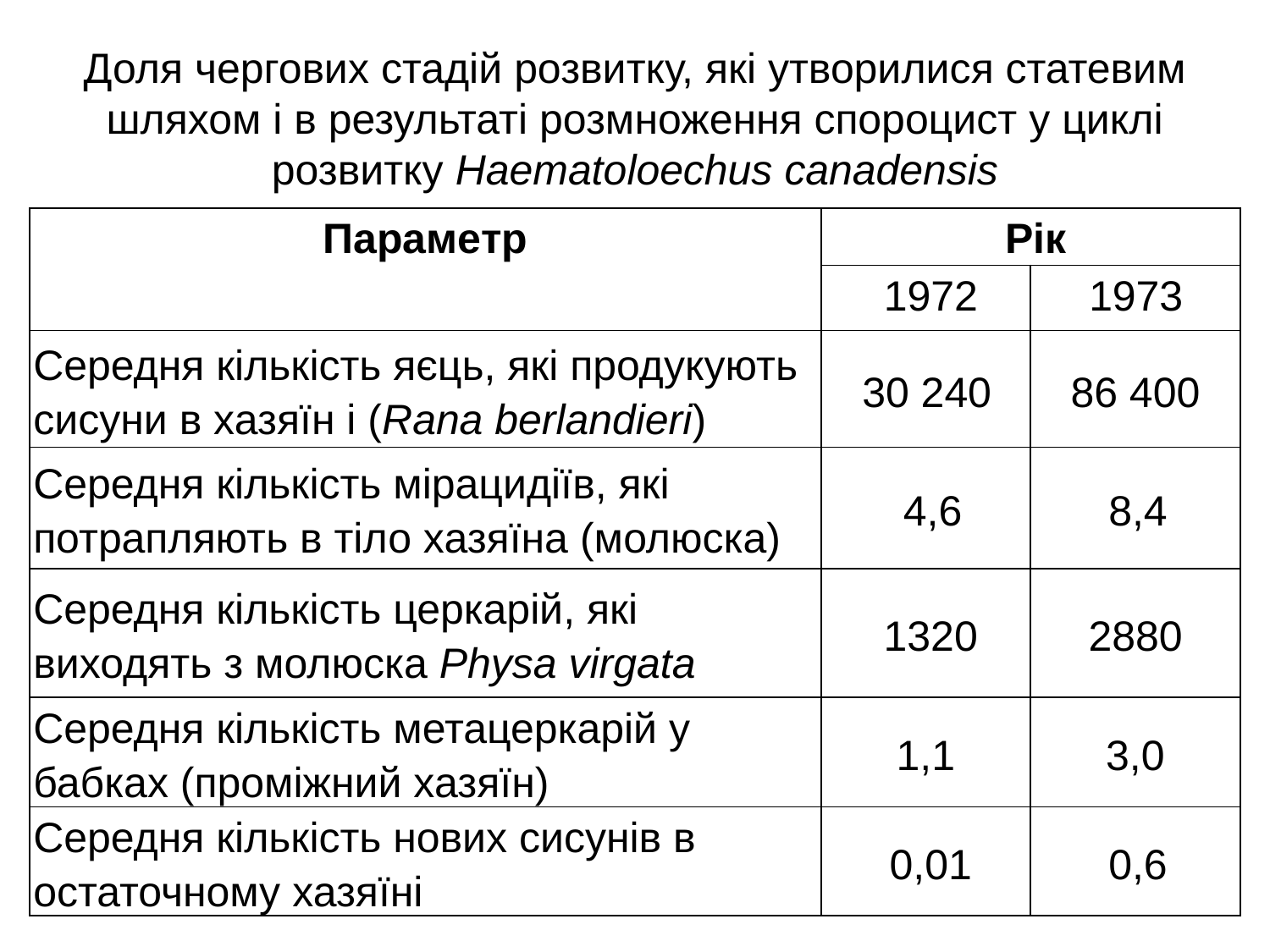

# Доля чергових стадій розвитку, які утворилися статевим шляхом і в результаті розмноження спороцист у циклі розвитку Haematoloechus canadensis
| Параметр | Рік |  |
| --- | --- | --- |
|  | 1972 | 1973 |
| Середня кількість яєць, які продукують сисуни в хазяїн і (Rana berlandieri) | 30 240 | 86 400 |
| Середня кількість мірацидіїв, які потрапляють в тіло хазяїна (молюска) | 4,6 | 8,4 |
| Середня кількість церкарій, які виходять з молюска Physa virgata | 1320 | 2880 |
| Середня кількість метацеркарій у бабках (проміжний хазяїн) | 1,1 | 3,0 |
| Середня кількість нових сисунів в остаточному хазяїні | 0,01 | 0,6 |